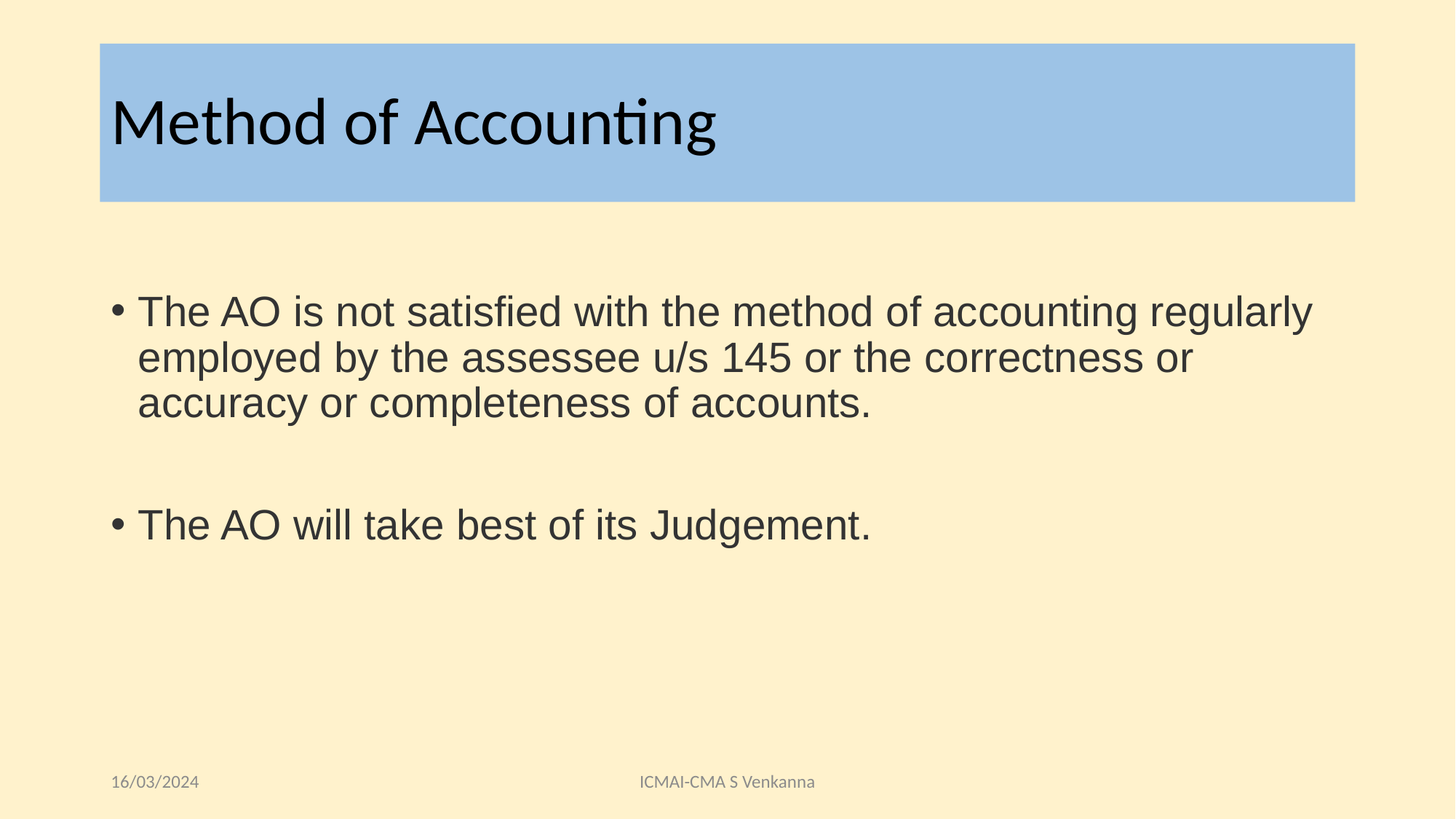

# Method of Accounting

The AO is not satisfied with the method of accounting regularly employed by the assessee u/s 145 or the correctness or accuracy or completeness of accounts.

The AO will take best of its Judgement.
16/03/2024
ICMAI-CMA S Venkanna